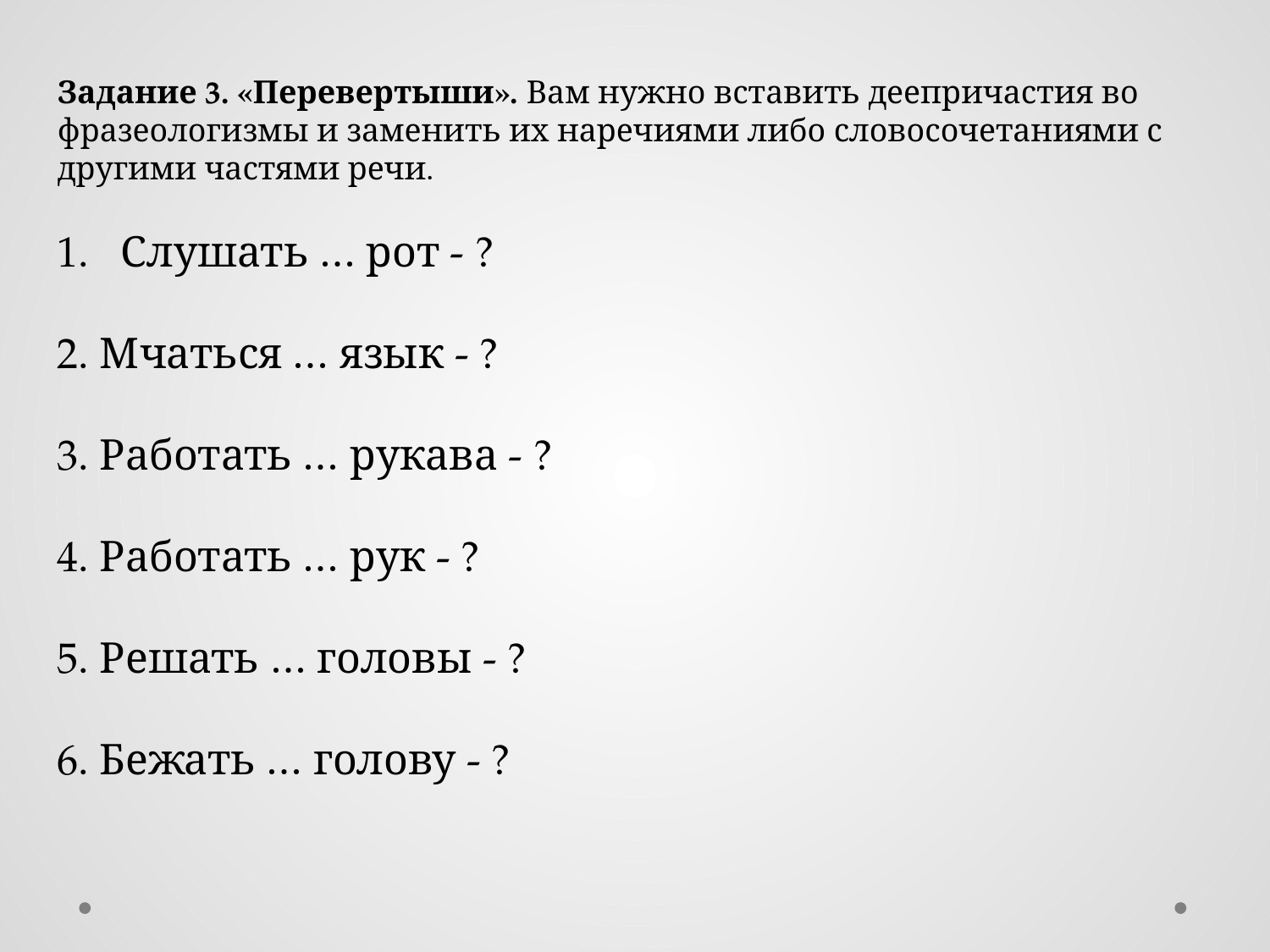

Задание 3. «Перевертыши». Вам нужно вставить деепричастия во фразеологизмы и заменить их наречиями либо словосочетаниями с другими частями речи.

Слушать … рот - ?

2. Мчаться … язык - ?

3. Работать … рукава - ?

4. Работать … рук - ?

5. Решать … головы - ?

6. Бежать … голову - ?